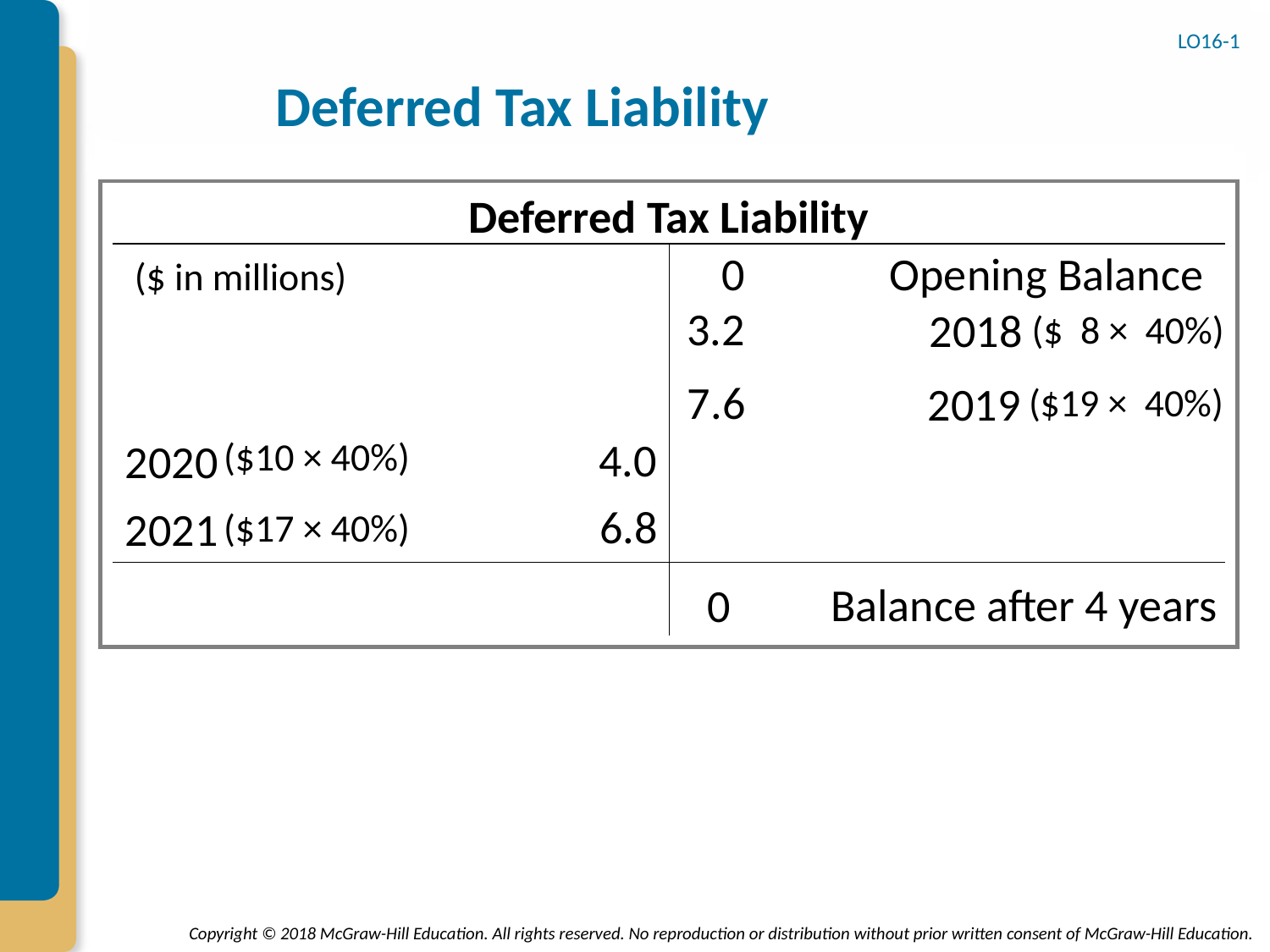

# Deferred Tax Liability
LO16-1

Deferred Tax Liability
       Opening Balance
0
($ in millions)
3.2
2018
($  8 ×  40%)
7.6
2019
($19 ×  40%)
4.0
($10 × 40%)
2020
6.8
2021
($17 × 40%)
0
Balance after 4 years